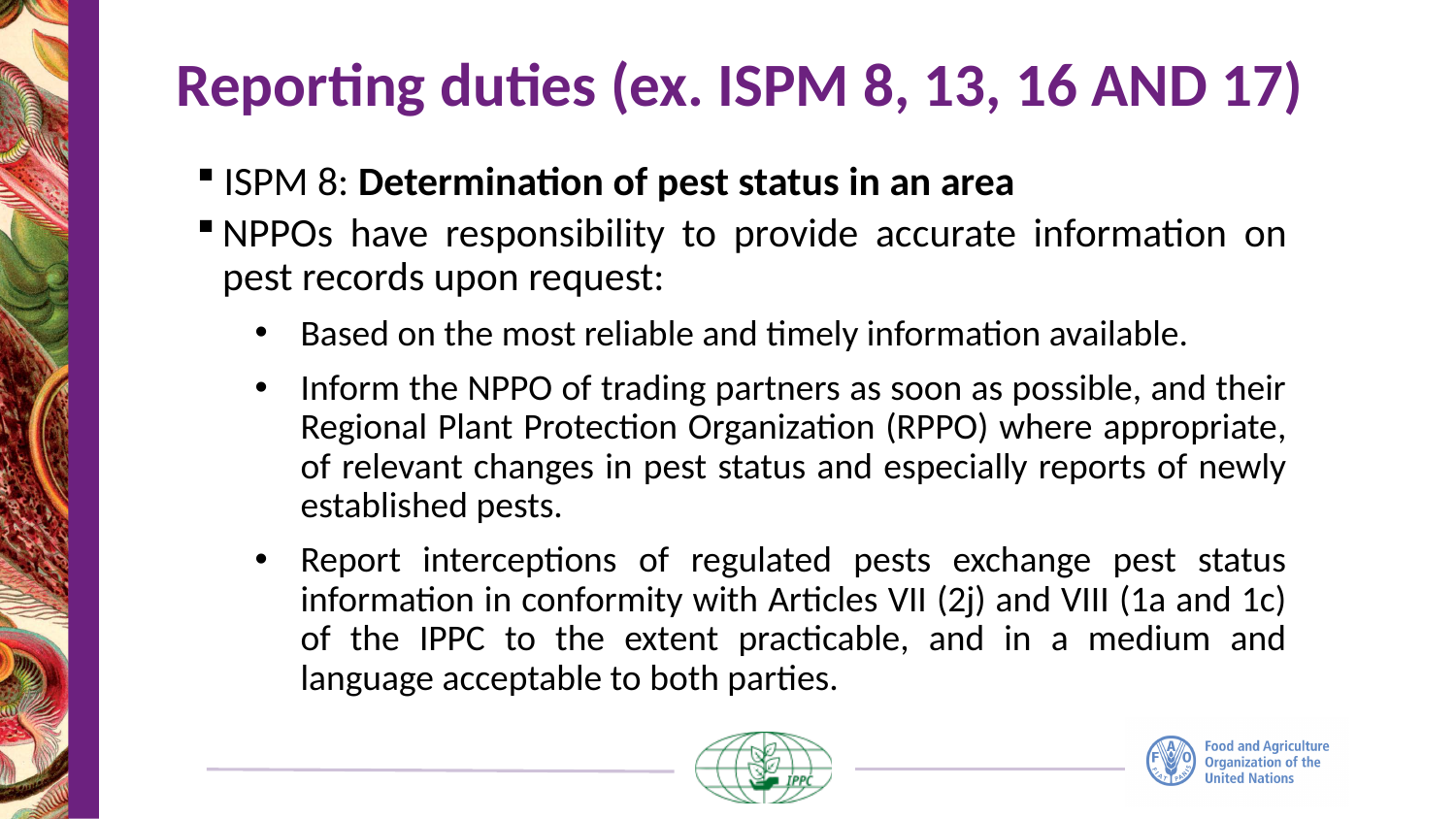

# Reporting duties (ex. ISPM 8, 13, 16 AND 17)
ISPM 8: Determination of pest status in an area
NPPOs have responsibility to provide accurate information on pest records upon request:
Based on the most reliable and timely information available.
Inform the NPPO of trading partners as soon as possible, and their Regional Plant Protection Organization (RPPO) where appropriate, of relevant changes in pest status and especially reports of newly established pests.
Report interceptions of regulated pests exchange pest status information in conformity with Articles VII (2j) and VIII (1a and 1c) of the IPPC to the extent practicable, and in a medium and language acceptable to both parties.